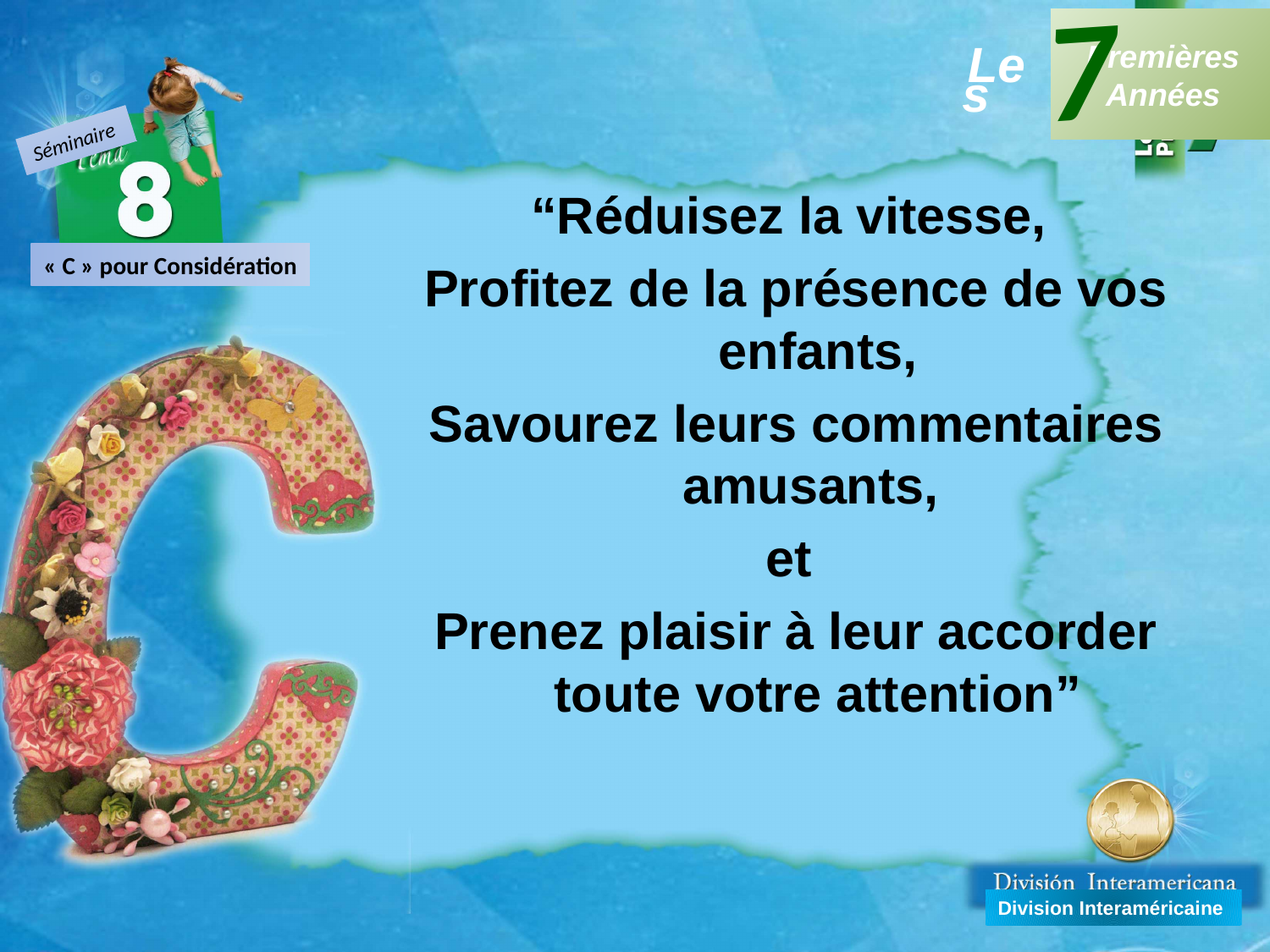

7
Premières
Années
Les
Séminaire
“Réduisez la vitesse,
Profitez de la présence de vos enfants,
Savourez leurs commentaires amusants,
et
Prenez plaisir à leur accorder toute votre attention”

« C » pour Considération
Division Interaméricaine